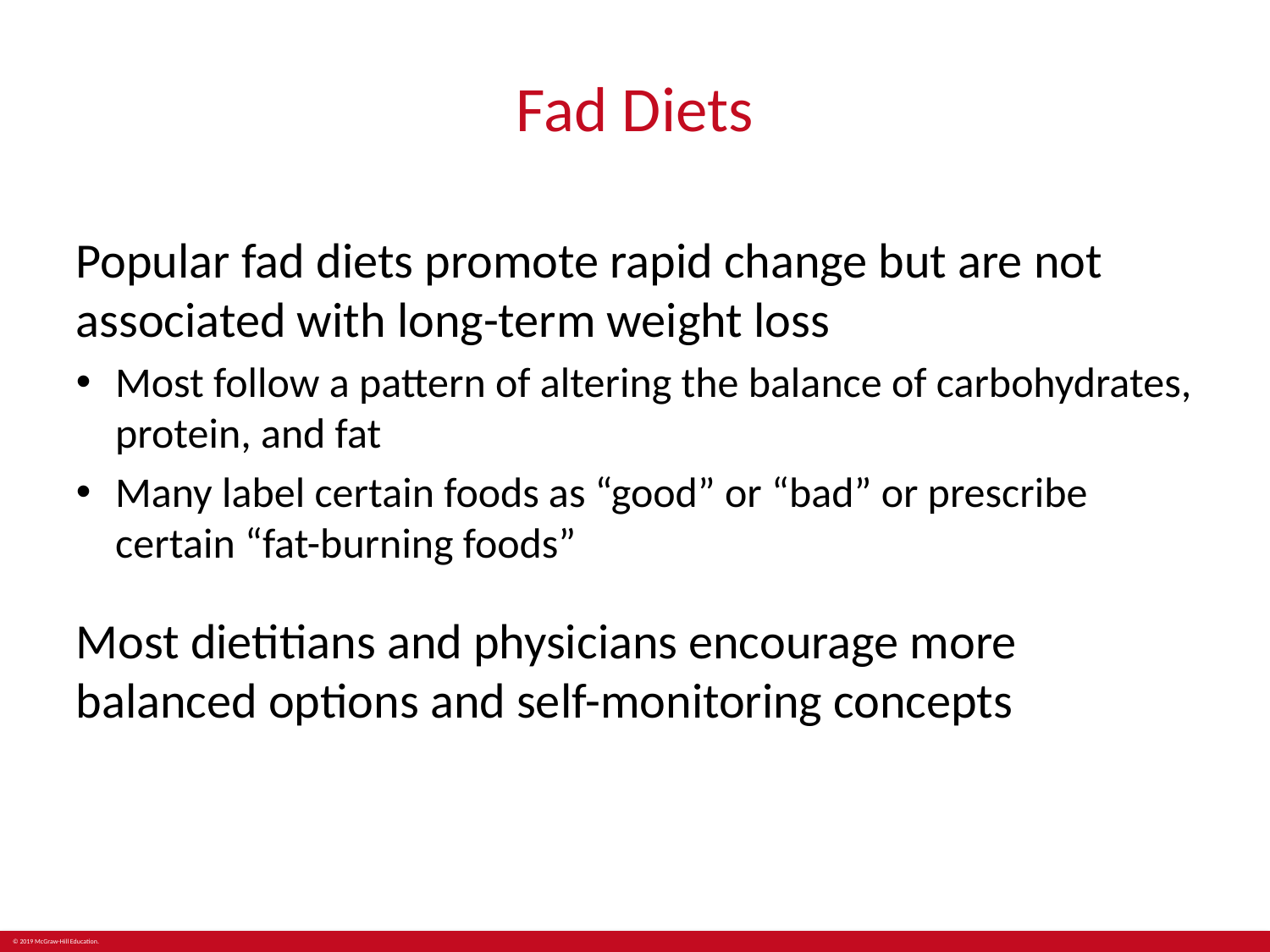

# Fad Diets
Popular fad diets promote rapid change but are not associated with long-term weight loss
Most follow a pattern of altering the balance of carbohydrates, protein, and fat
Many label certain foods as “good” or “bad” or prescribe certain “fat-burning foods”
Most dietitians and physicians encourage more balanced options and self-monitoring concepts